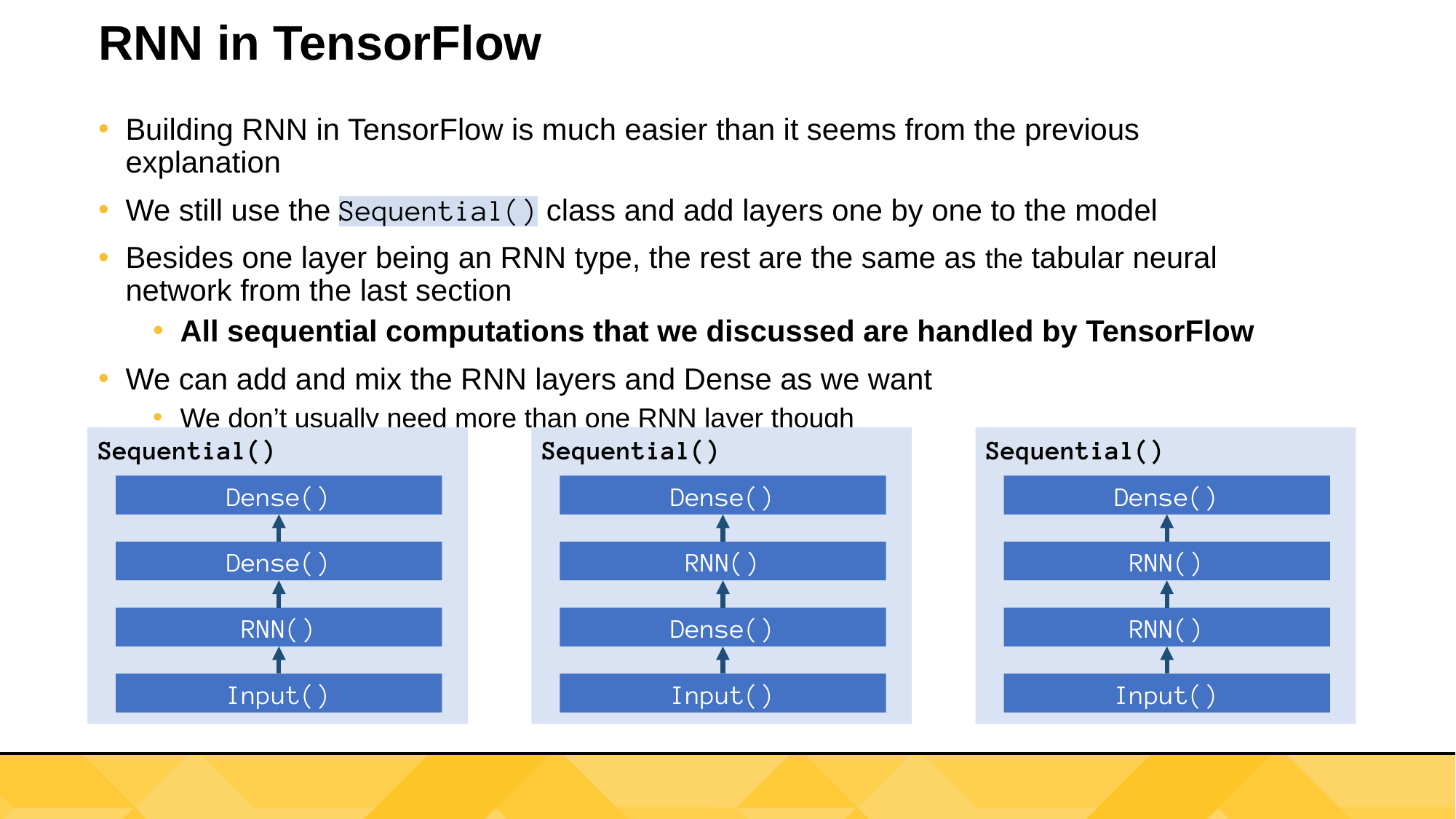

# RNN in TensorFlow
Building RNN in TensorFlow is much easier than it seems from the previous explanation
We still use the Sequential() class and add layers one by one to the model
Besides one layer being an RNN type, the rest are the same as the tabular neural network from the last section
All sequential computations that we discussed are handled by TensorFlow
We can add and mix the RNN layers and Dense as we want
We don’t usually need more than one RNN layer though
Sequential()
Sequential()
Sequential()
Dense()
Dense()
Dense()
Dense()
RNN()
RNN()
RNN()
Dense()
RNN()
Input()
Input()
Input()